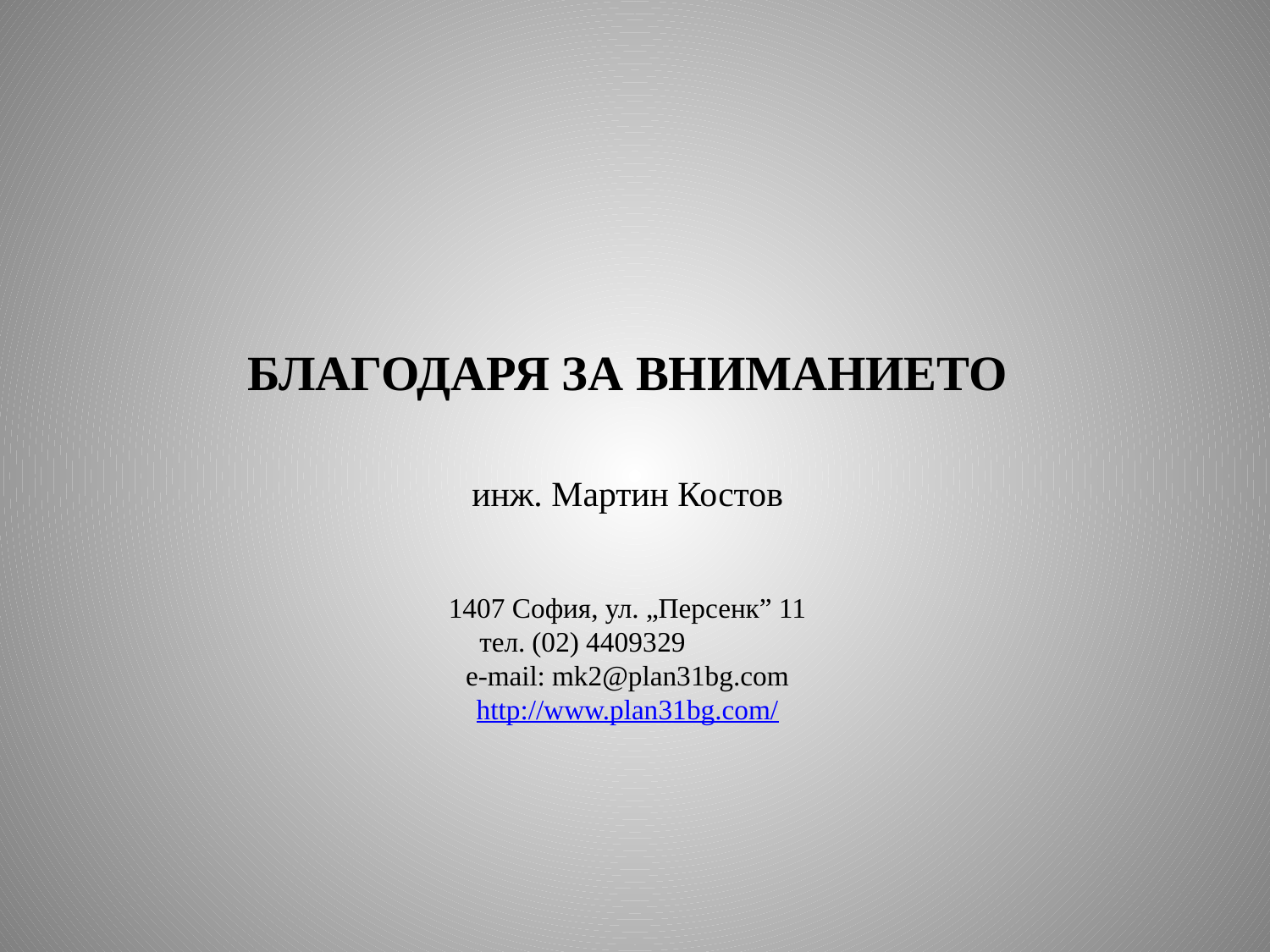

БЛАГОДАРЯ ЗА ВНИМАНИЕТО

инж. Мартин Костов

1407 София, ул. „Персенк” 11
тел. (02) 4409329
e-mail: mk2@plan31bg.com
http://www.plan31bg.com/